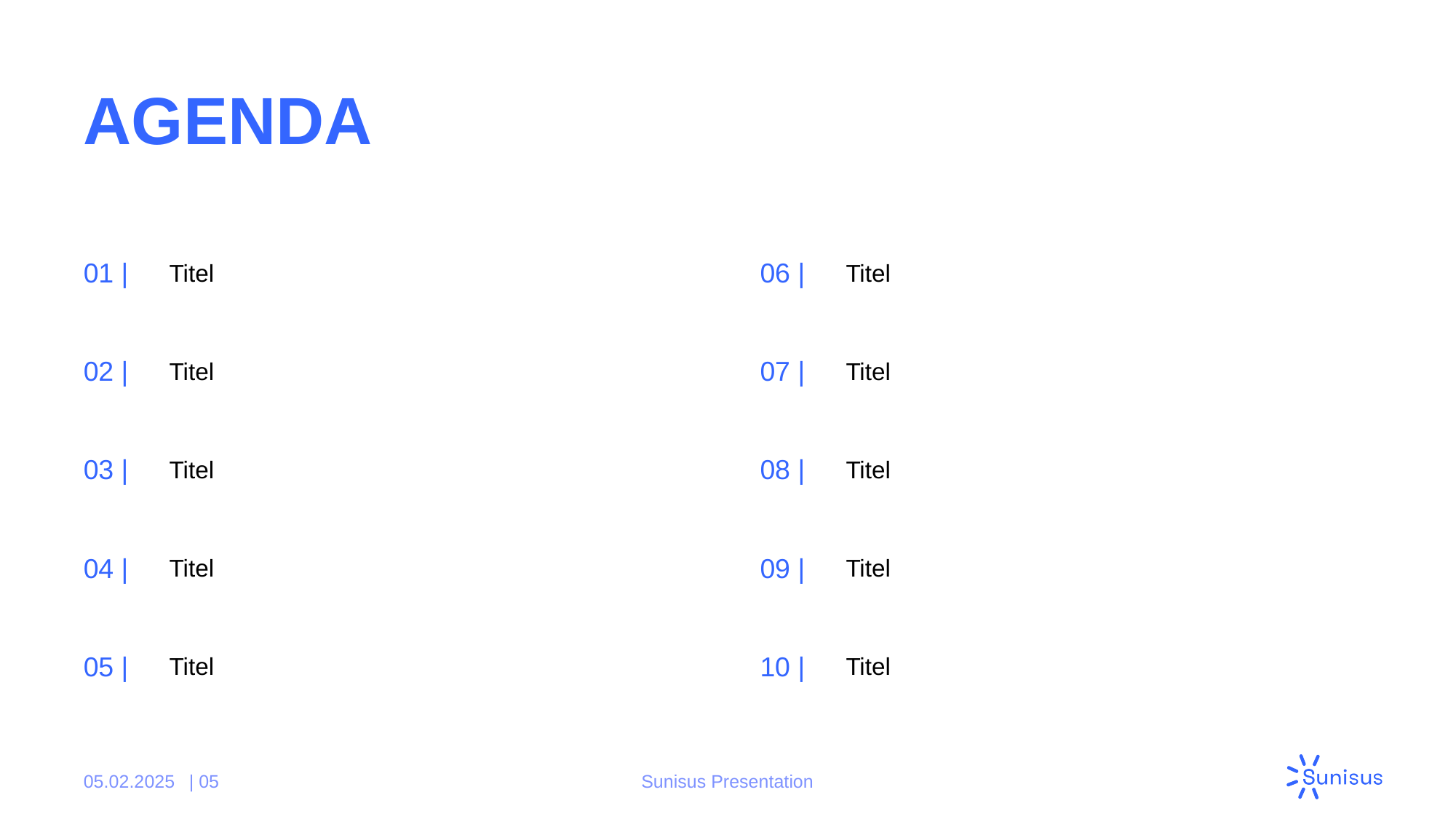

# AGENDA
01 |
Titel
06 |
Titel
02 |
Titel
07 |
Titel
03 |
Titel
08 |
Titel
04 |
Titel
09 |
Titel
05 |
Titel
10 |
Titel
05.02.2025
| 05
Sunisus Presentation